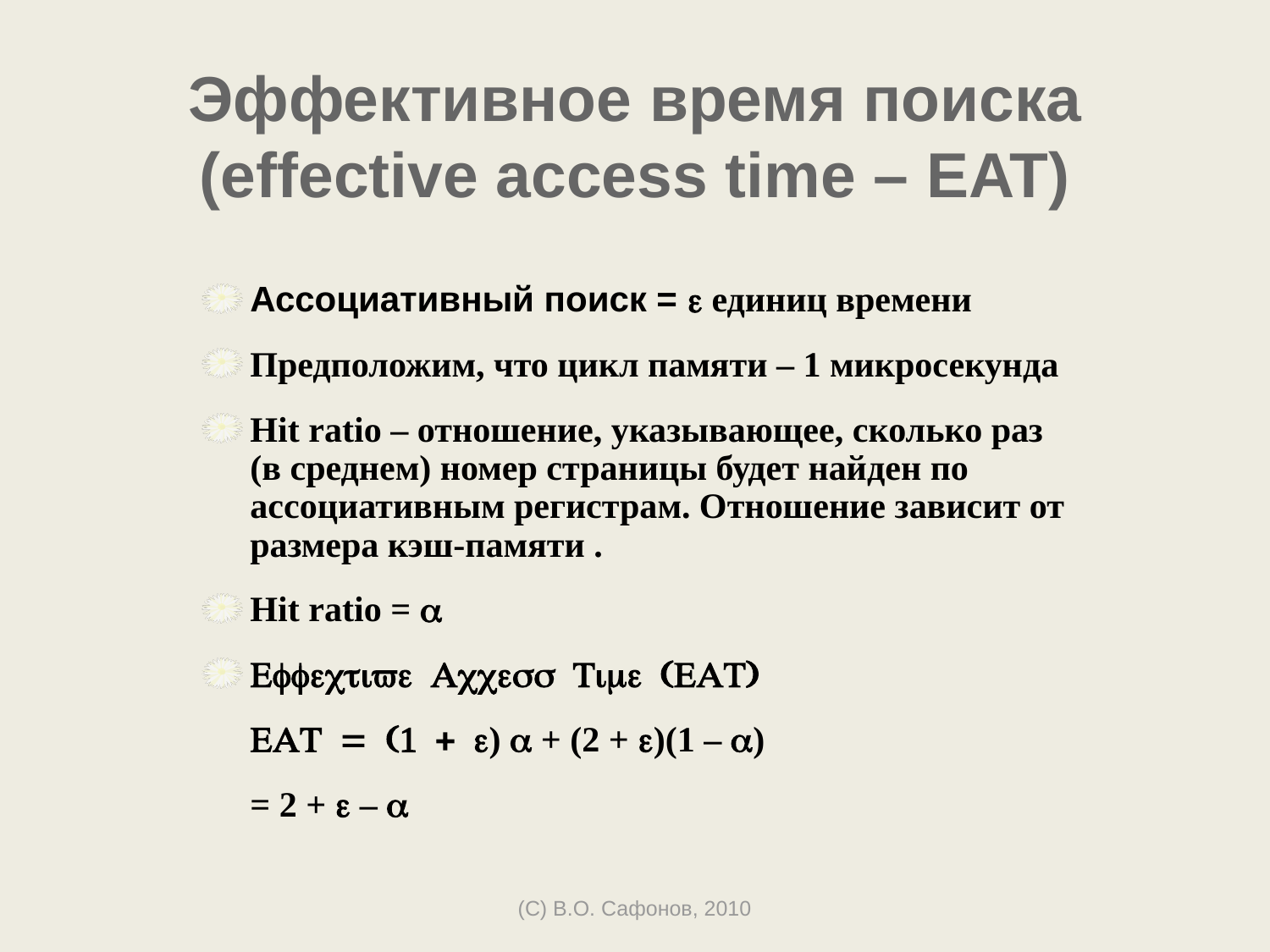

# Эффективное время поиска (effective access time – EAT)
Ассоциативный поиск = ε единиц времени
Предположим, что цикл памяти – 1 микросекунда
Hit ratio – отношение, указывающее, сколько раз (в среднем) номер страницы будет найден по ассоциативным регистрам. Отношение зависит от размера кэш-памяти .
Hit ratio = α
Effective Access Time (EAT)
		EAT = (1 + ε) α + (2 + ε)(1 – α)
			= 2 + ε – α

(C) В.О. Сафонов, 2010